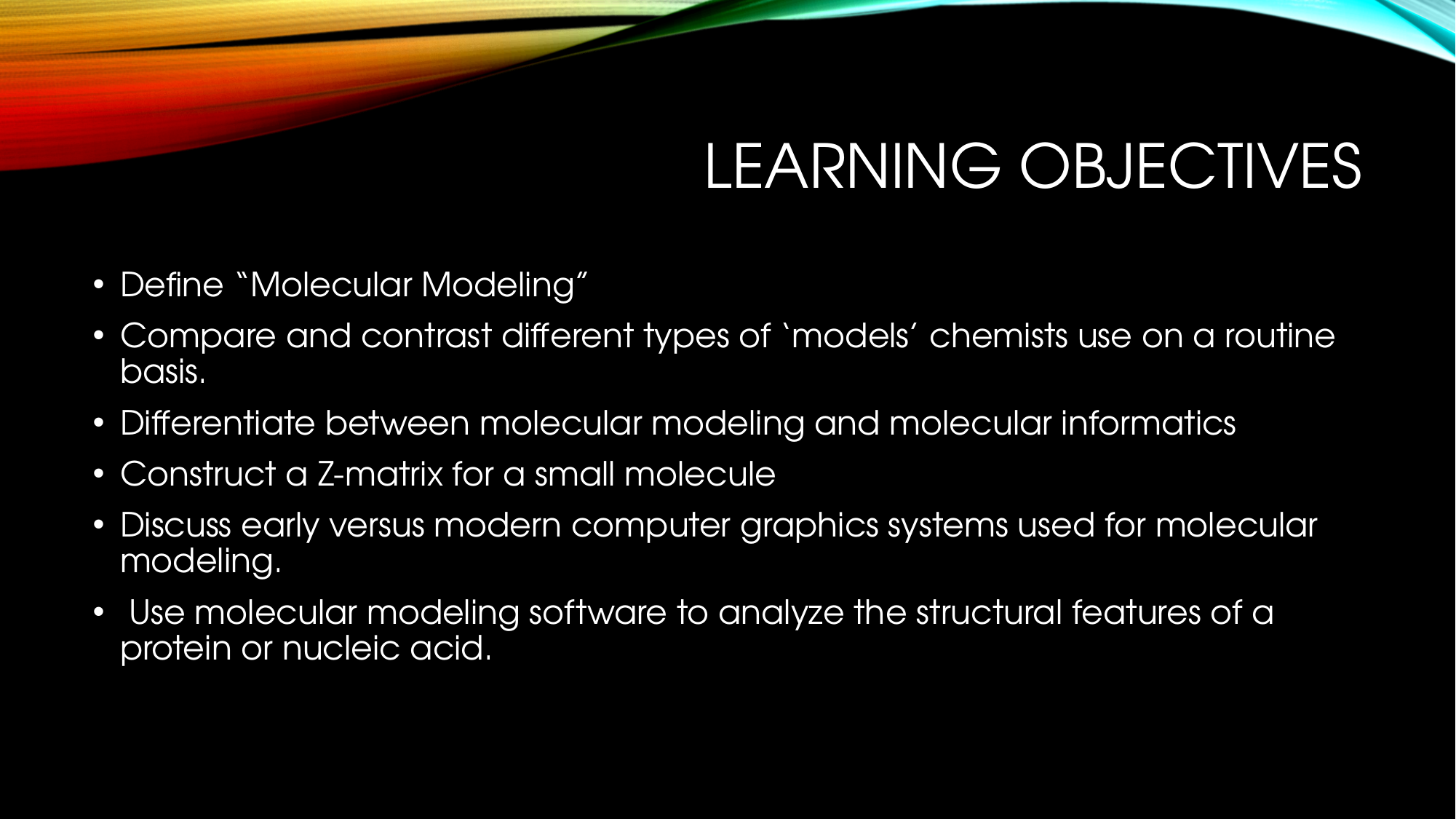

# Learning objectives
Define “Molecular Modeling”
Compare and contrast different types of ‘models’ chemists use on a routine basis.
Differentiate between molecular modeling and molecular informatics
Construct a Z-matrix for a small molecule
Discuss early versus modern computer graphics systems used for molecular modeling.
 Use molecular modeling software to analyze the structural features of a protein or nucleic acid.